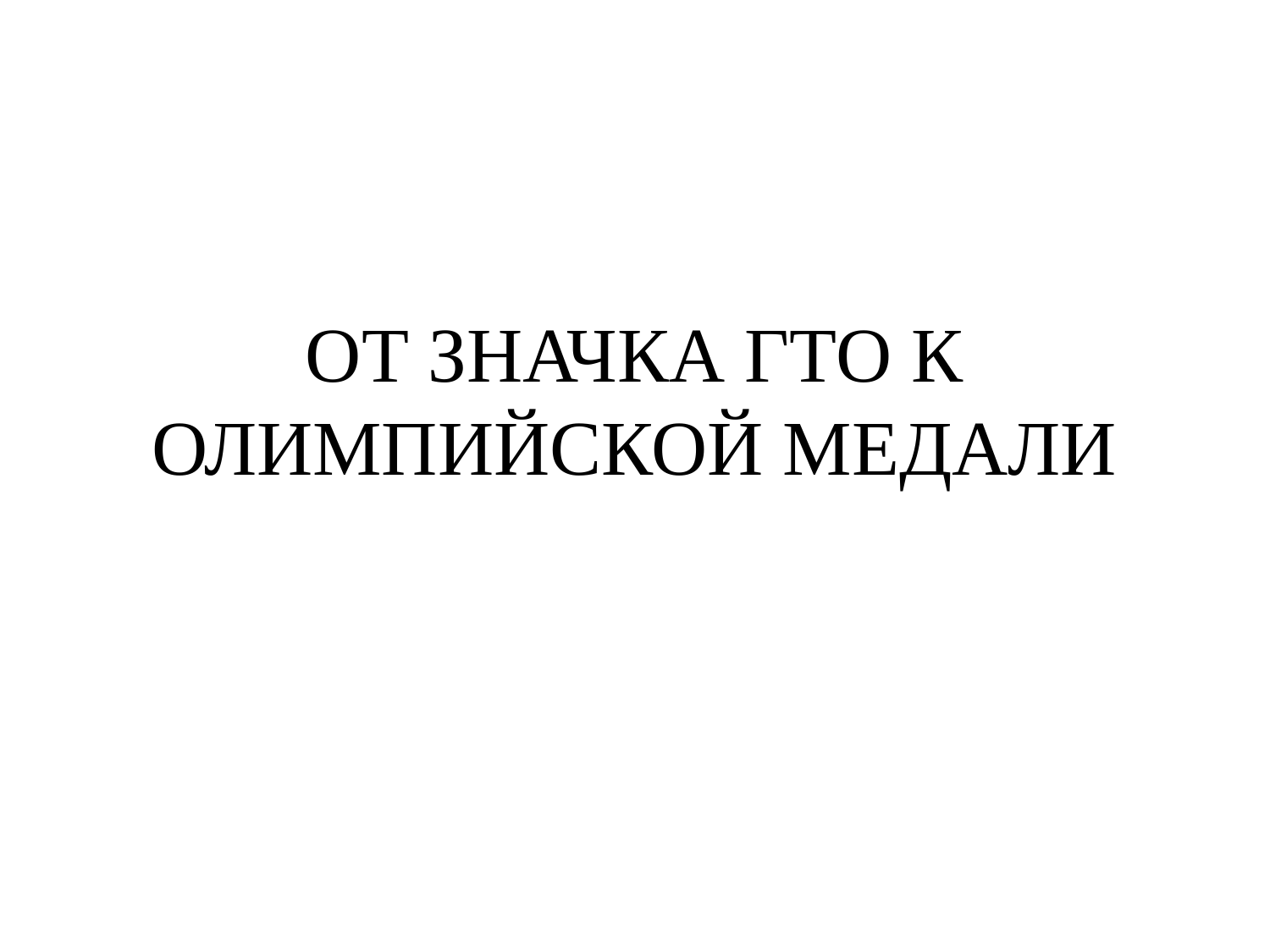

# ОТ ЗНАЧКА ГТО К ОЛИМПИЙСКОЙ МЕДАЛИ